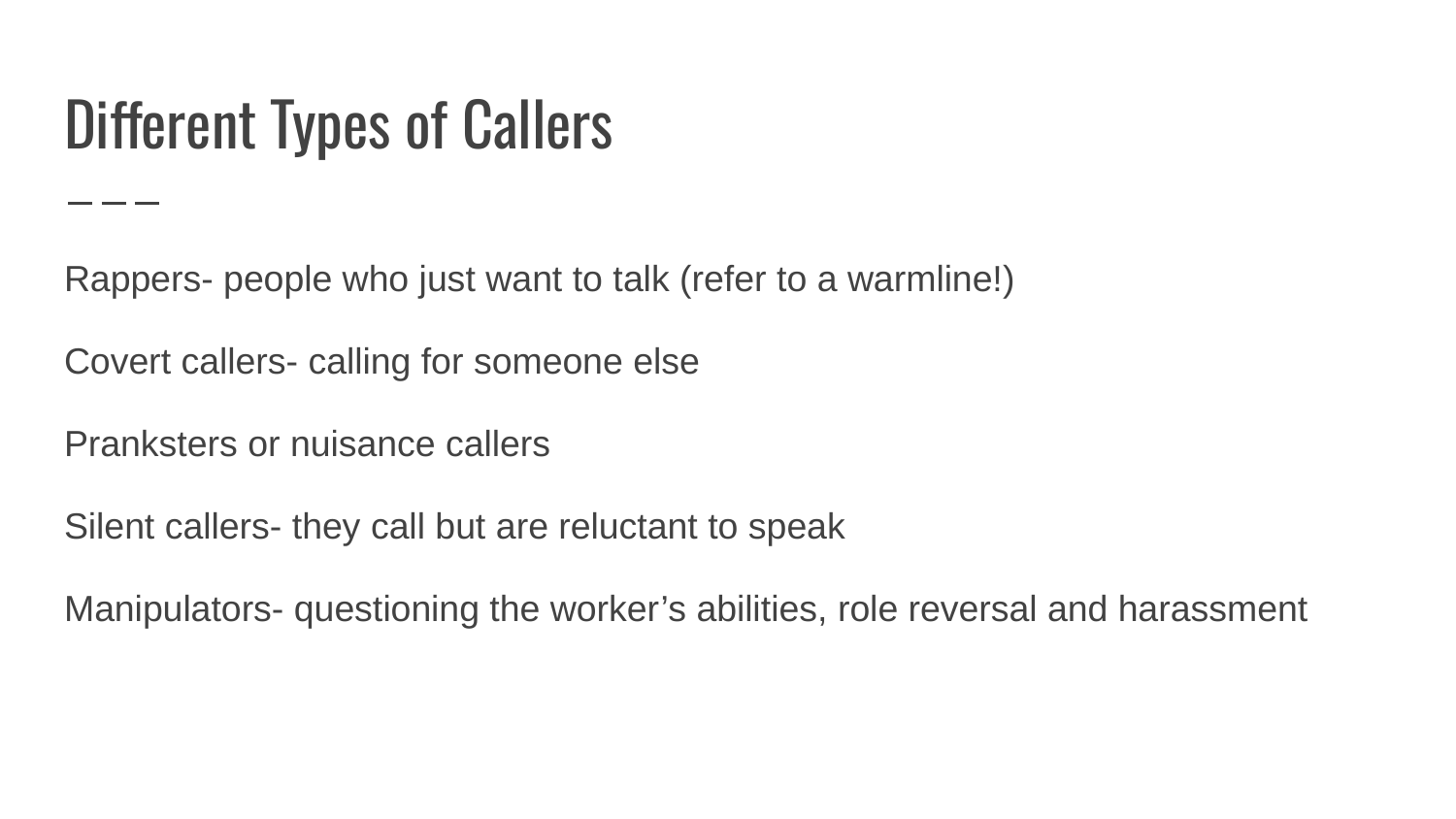

# Different Types of Callers
Rappers- people who just want to talk (refer to a warmline!)
Covert callers- calling for someone else
Pranksters or nuisance callers
Silent callers- they call but are reluctant to speak
Manipulators- questioning the worker’s abilities, role reversal and harassment